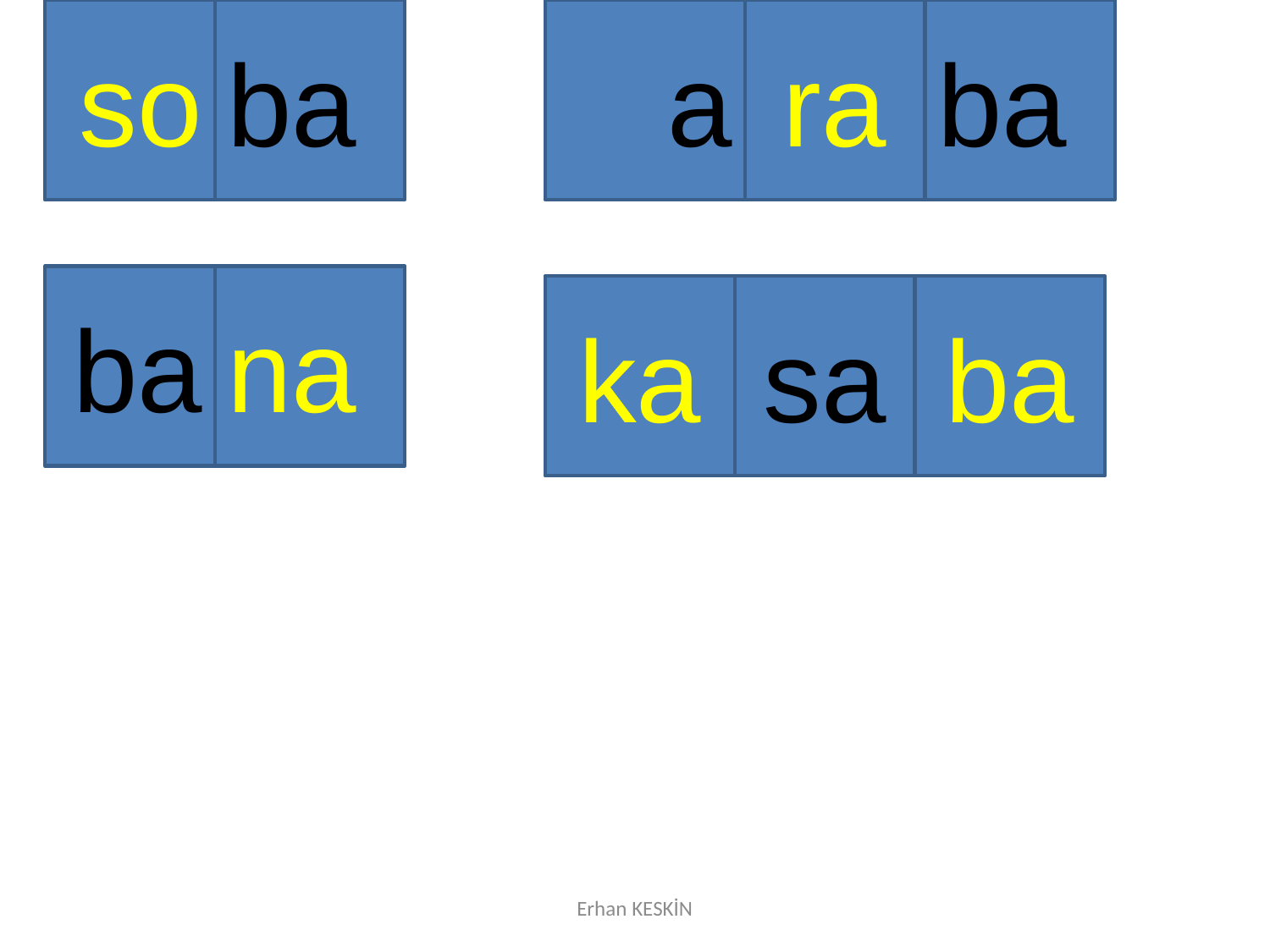

so
ba
a
ra
ba
ba
na
ka
sa
ba
Erhan KESKİN